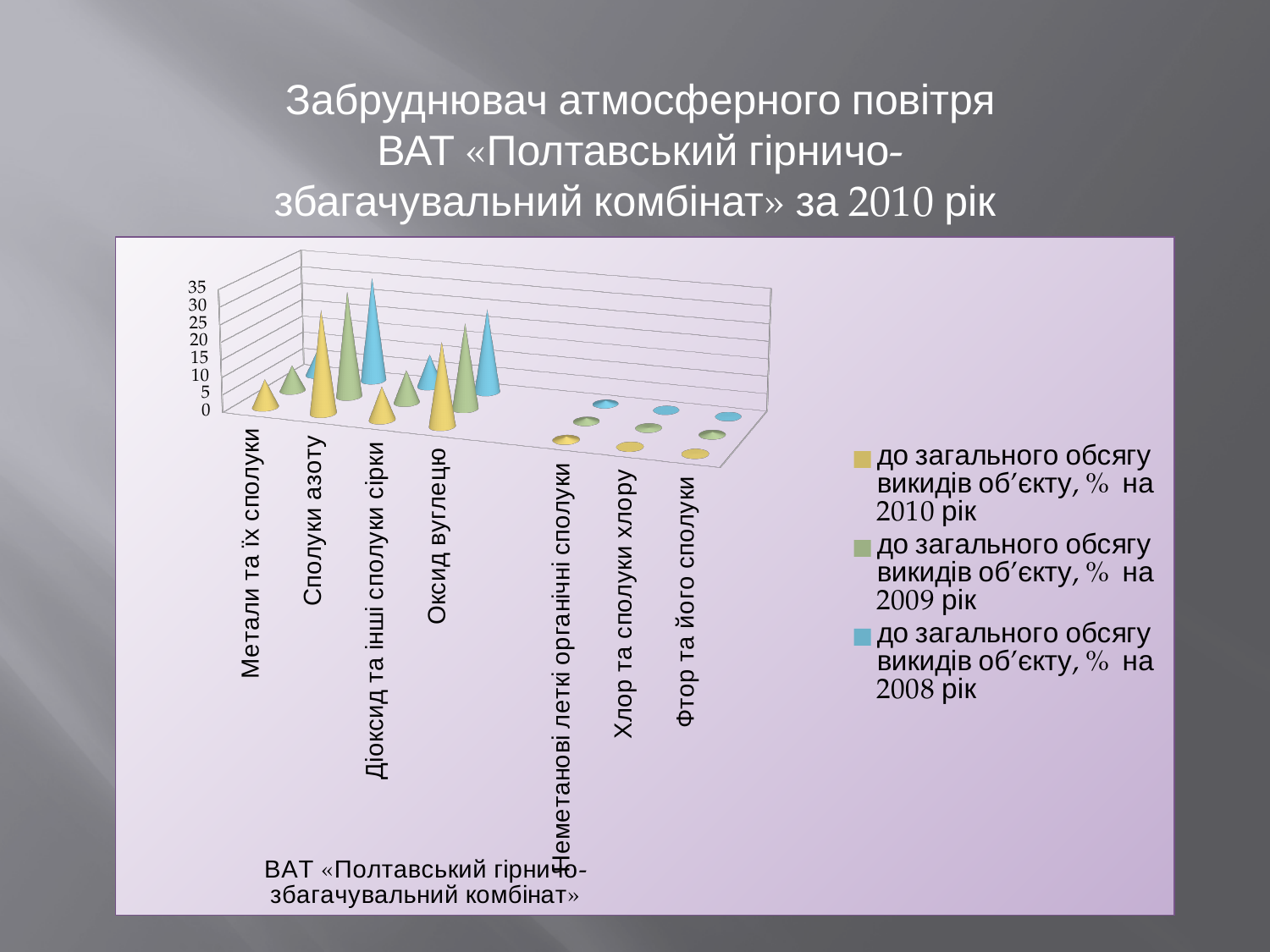

Забруднювач атмосферного повітря
 ВАТ «Полтавський гірничо-збагачувальний комбінат» за 2010 рік

[unsupported chart]